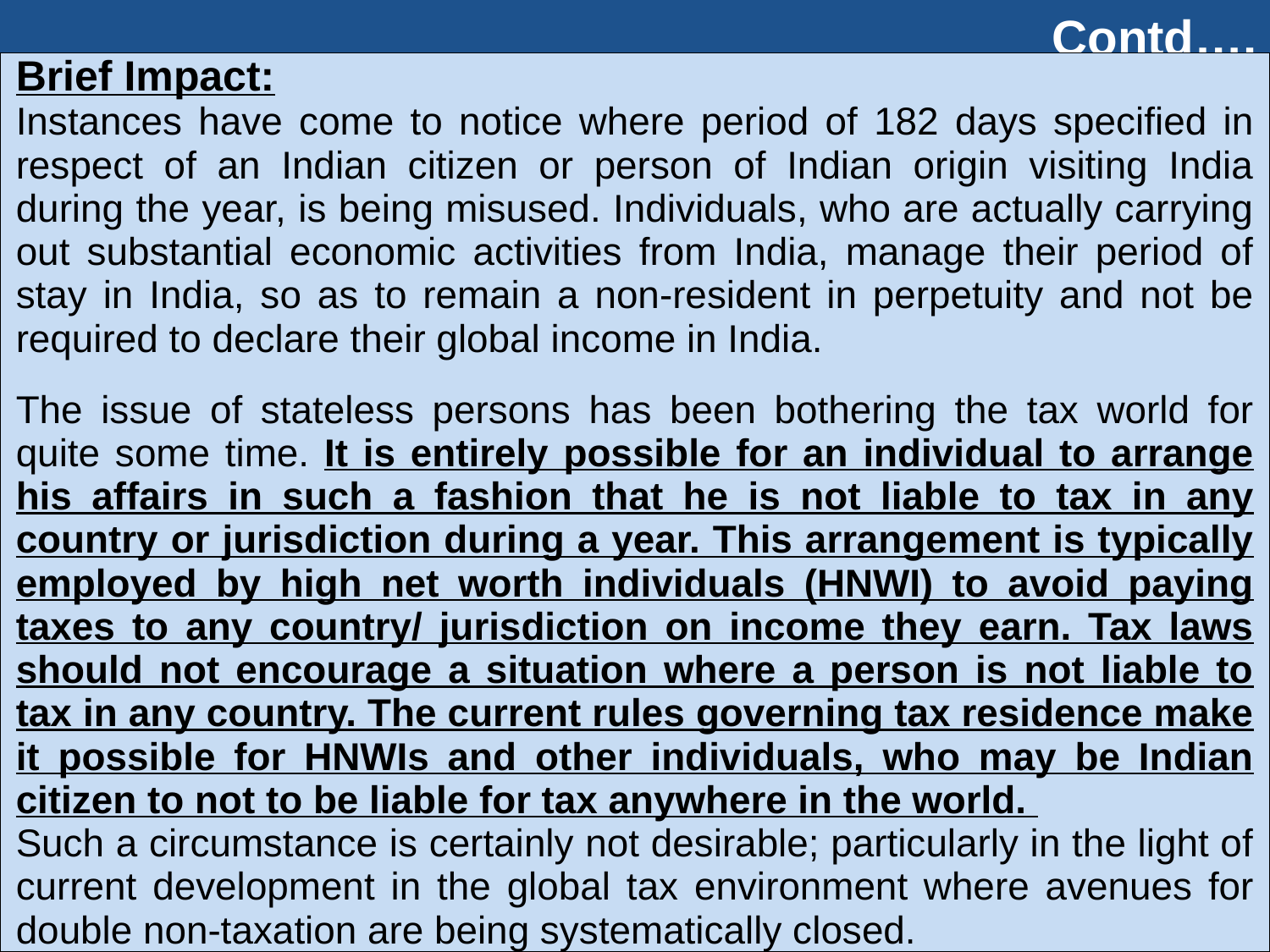

# Contd….
| Brief Impact: Instances have come to notice where period of 182 days specified in respect of an Indian citizen or person of Indian origin visiting India during the year, is being misused. Individuals, who are actually carrying out substantial economic activities from India, manage their period of stay in India, so as to remain a non-resident in perpetuity and not be required to declare their global income in India. The issue of stateless persons has been bothering the tax world for quite some time. It is entirely possible for an individual to arrange his affairs in such a fashion that he is not liable to tax in any country or jurisdiction during a year. This arrangement is typically employed by high net worth individuals (HNWI) to avoid paying taxes to any country/ jurisdiction on income they earn. Tax laws should not encourage a situation where a person is not liable to tax in any country. The current rules governing tax residence make it possible for HNWIs and other individuals, who may be Indian citizen to not to be liable for tax anywhere in the world. Such a circumstance is certainly not desirable; particularly in the light of current development in the global tax environment where avenues for double non-taxation are being systematically closed. |
| --- |
146